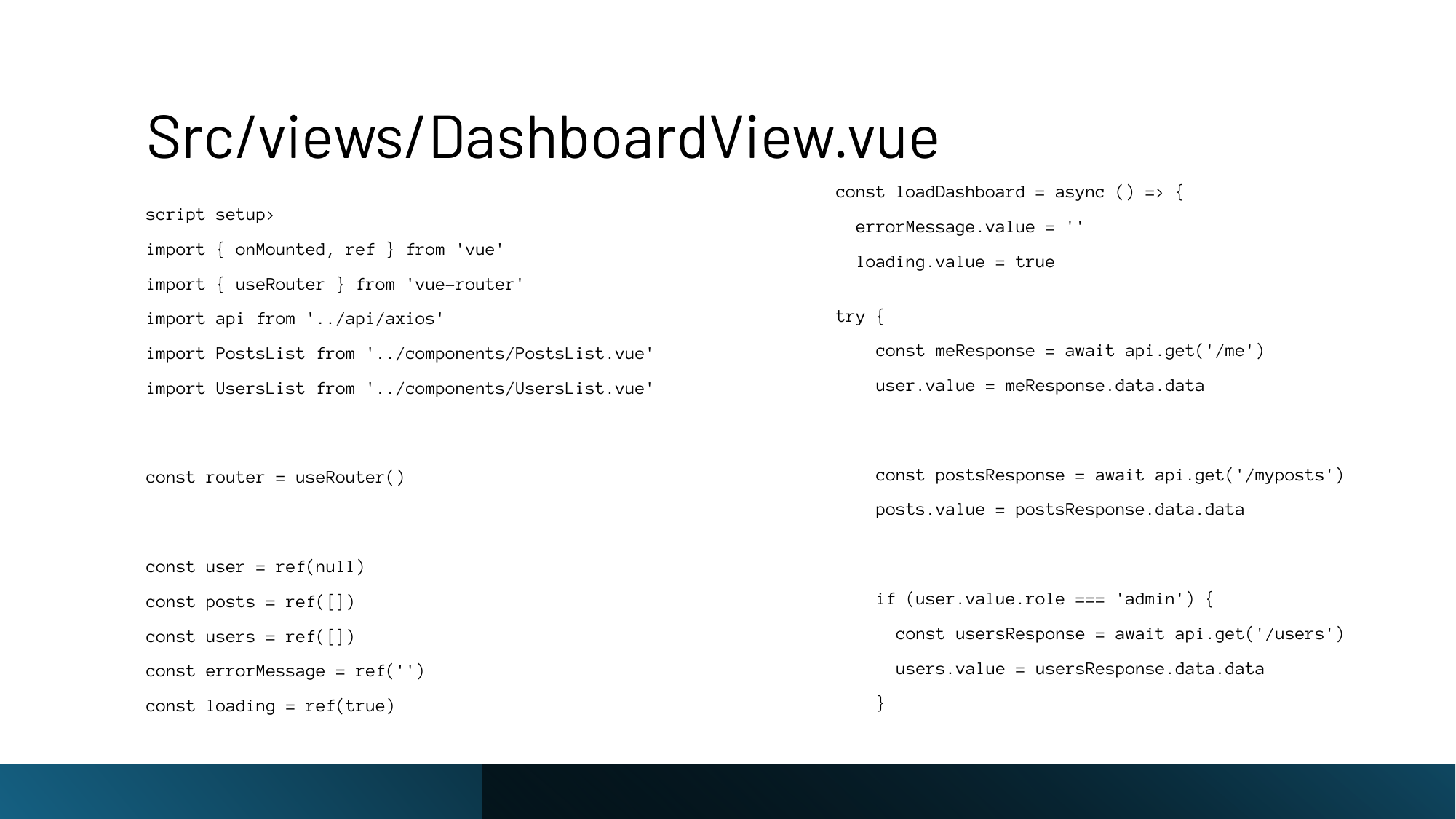

# Src/views/DashboardView.vue
const loadDashboard = async () => {
  errorMessage.value = ''
  loading.value = true
try {
    const meResponse = await api.get('/me')
    user.value = meResponse.data.data

    const postsResponse = await api.get('/myposts')
    posts.value = postsResponse.data.data

    if (user.value.role === 'admin') {
      const usersResponse = await api.get('/users')
      users.value = usersResponse.data.data
    }

script setup>
import { onMounted, ref } from 'vue'
import { useRouter } from 'vue-router'
import api from '../api/axios'
import PostsList from '../components/PostsList.vue'
import UsersList from '../components/UsersList.vue'

const router = useRouter()

const user = ref(null)
const posts = ref([])
const users = ref([])
const errorMessage = ref('')
const loading = ref(true)